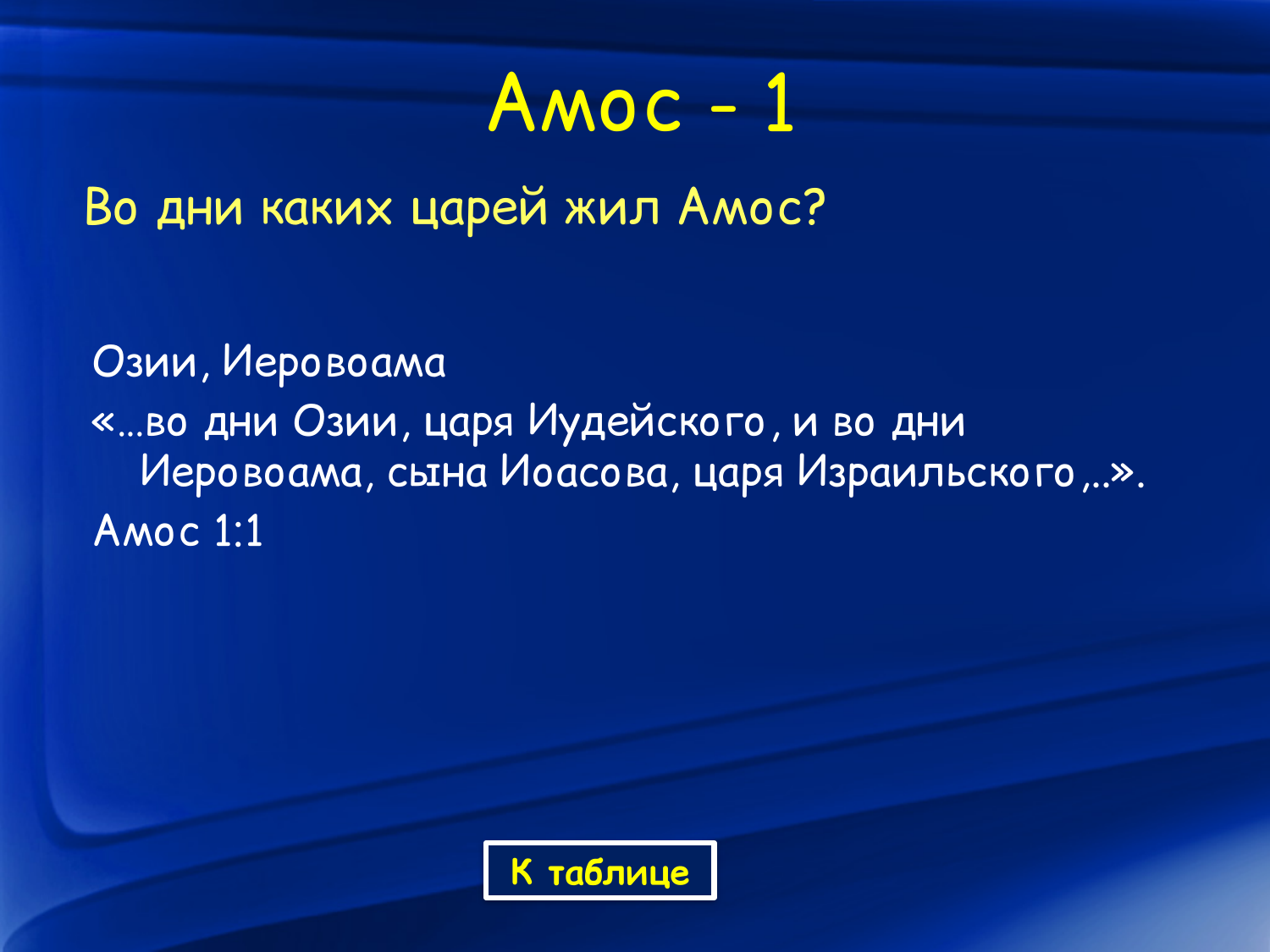

# Амос - 1
Во дни каких царей жил Амос?
Озии, Иеровоама
«…во дни Озии, царя Иудейского, и во дни Иеровоама, сына Иоасова, царя Израильского,..».
Амос 1:1
К таблице